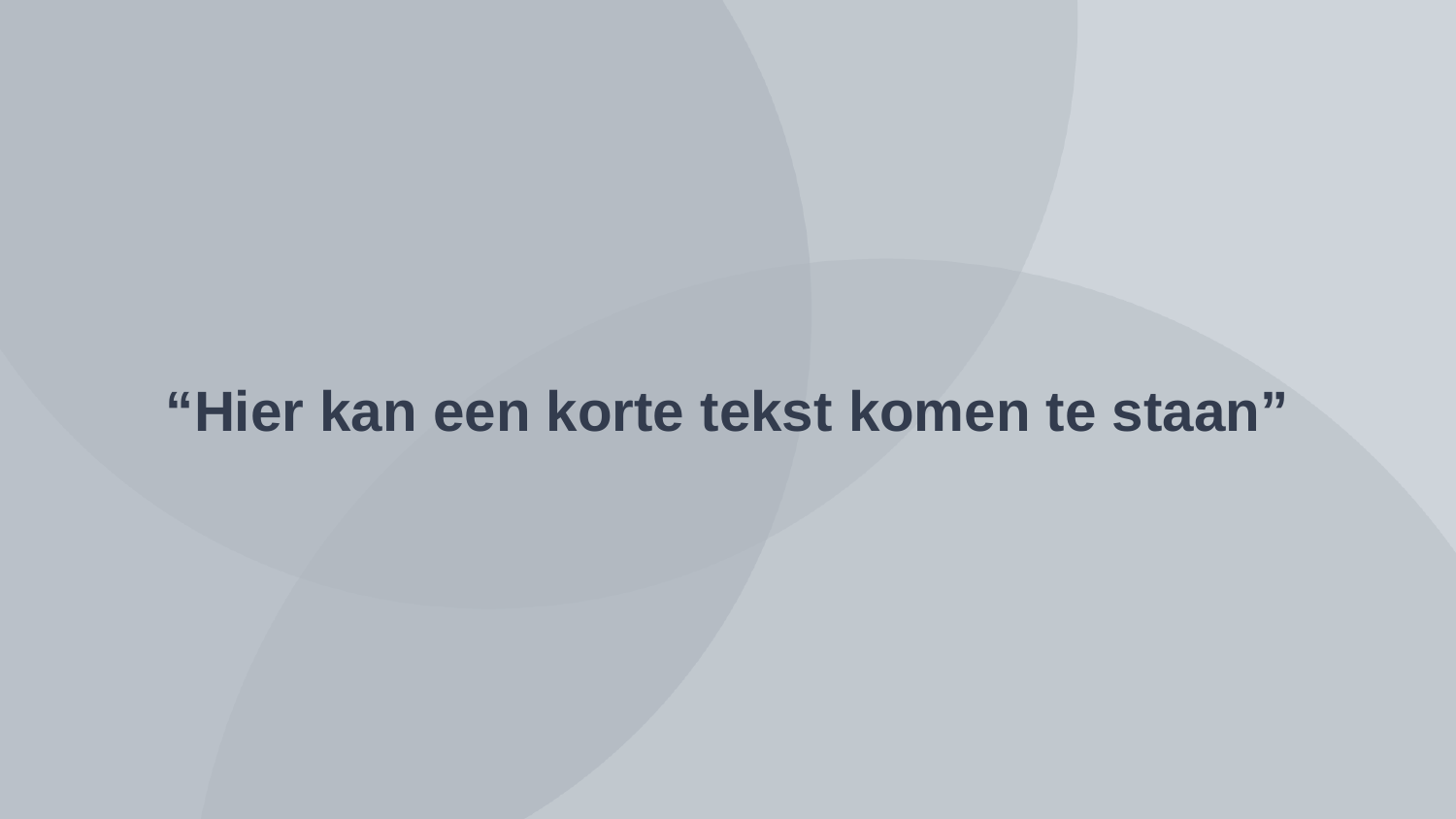

# “Hier kan een korte tekst komen te staan”